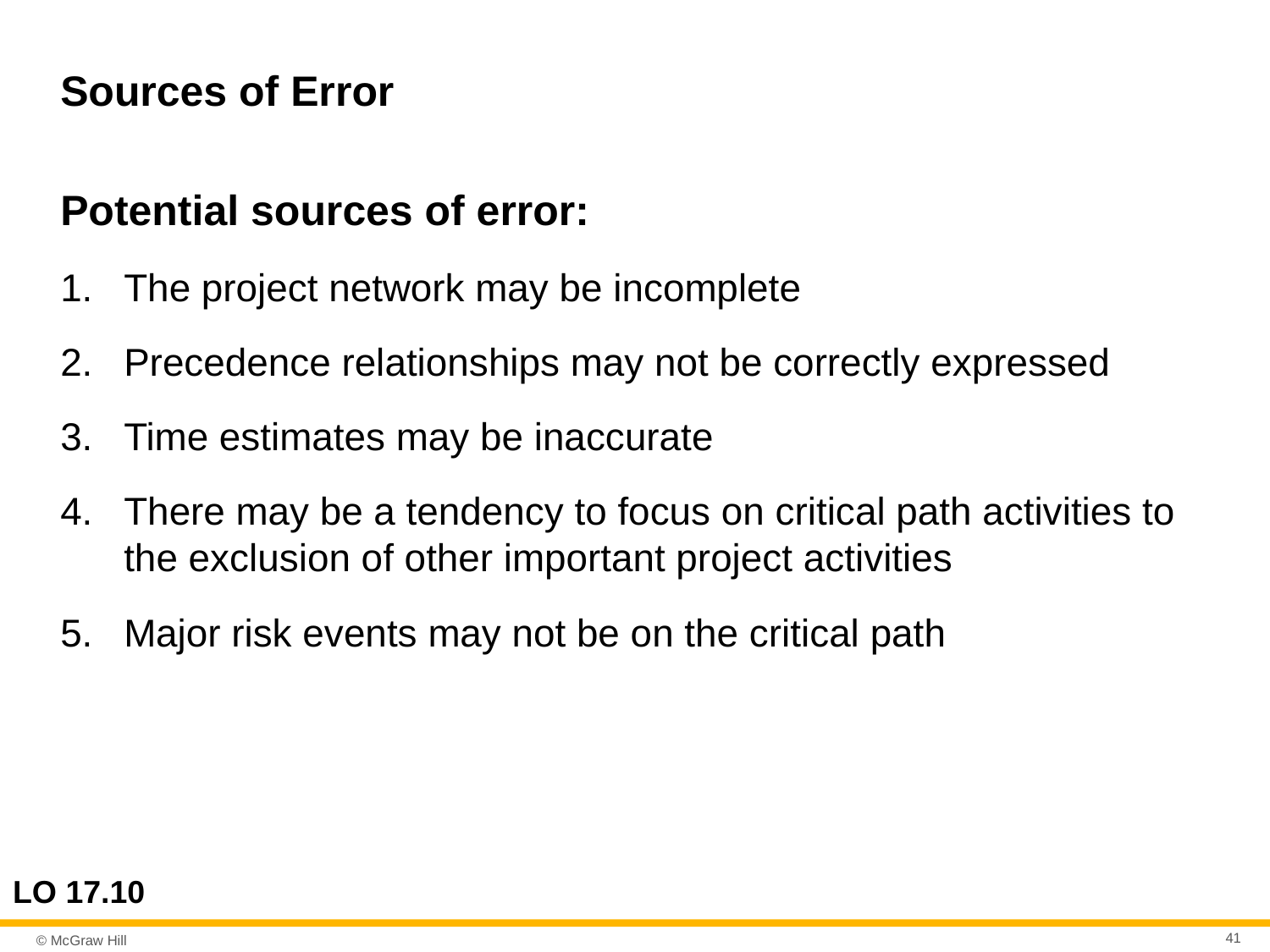

# Sources of Error
Potential sources of error:
The project network may be incomplete
Precedence relationships may not be correctly expressed
Time estimates may be inaccurate
There may be a tendency to focus on critical path activities to the exclusion of other important project activities
Major risk events may not be on the critical path
LO 17.10